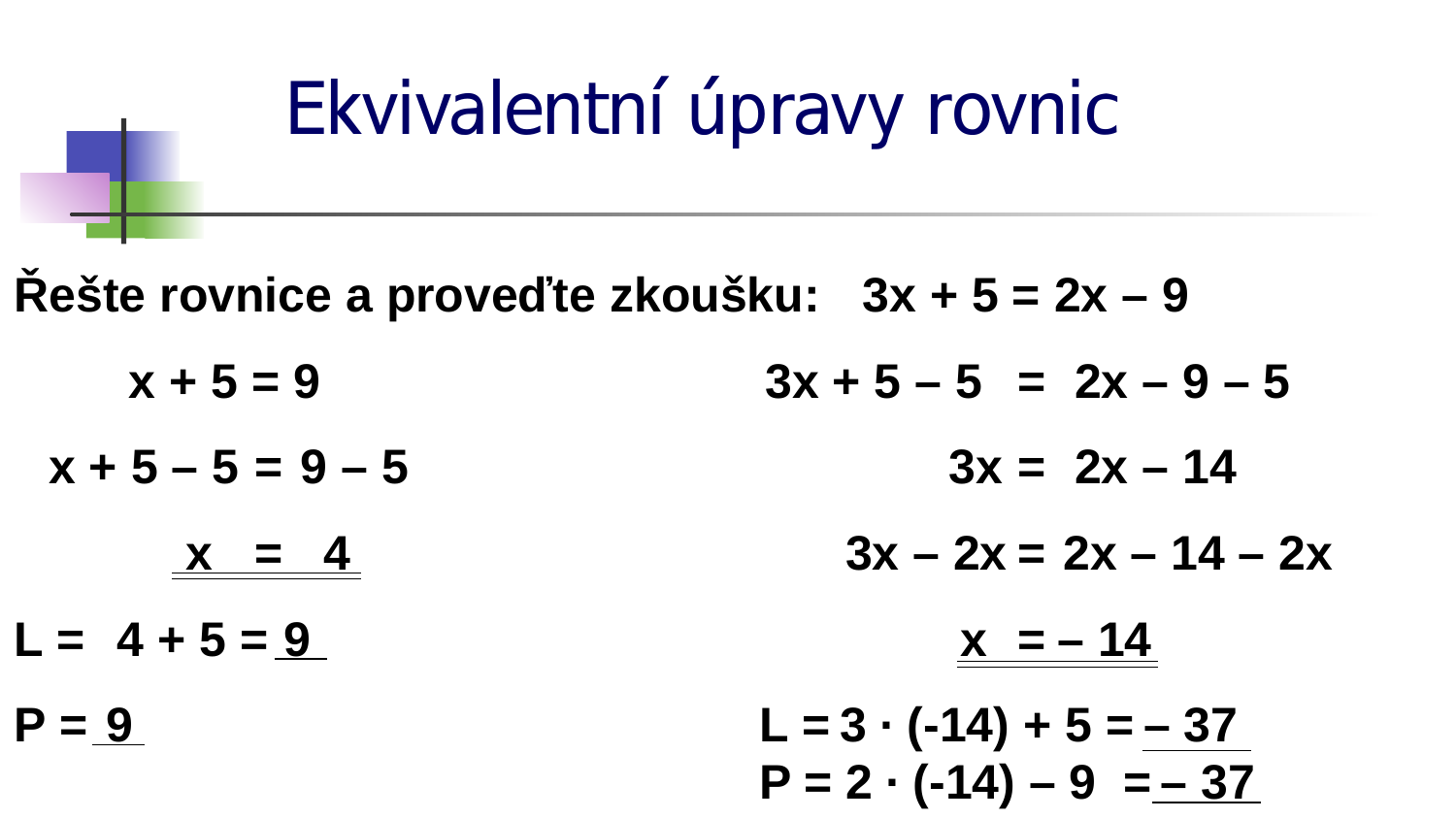

# Ekvivalentní úpravy rovnic
Řešte rovnice a proveďte zkoušku:
3x + 5 = 2x – 9
x + 5 = 9
3x + 5 – 5
=
2x – 9 – 5
x + 5 – 5
=
9 – 5
3x
=
2x – 14
x
=
4
3x – 2x
=
2x – 14 – 2x
L =
4 + 5 =
9
x
=
– 14
P =
9
L =
3 ∙ (-14) + 5 =
– 37
P =
2 ∙ (-14) – 9  =
– 37